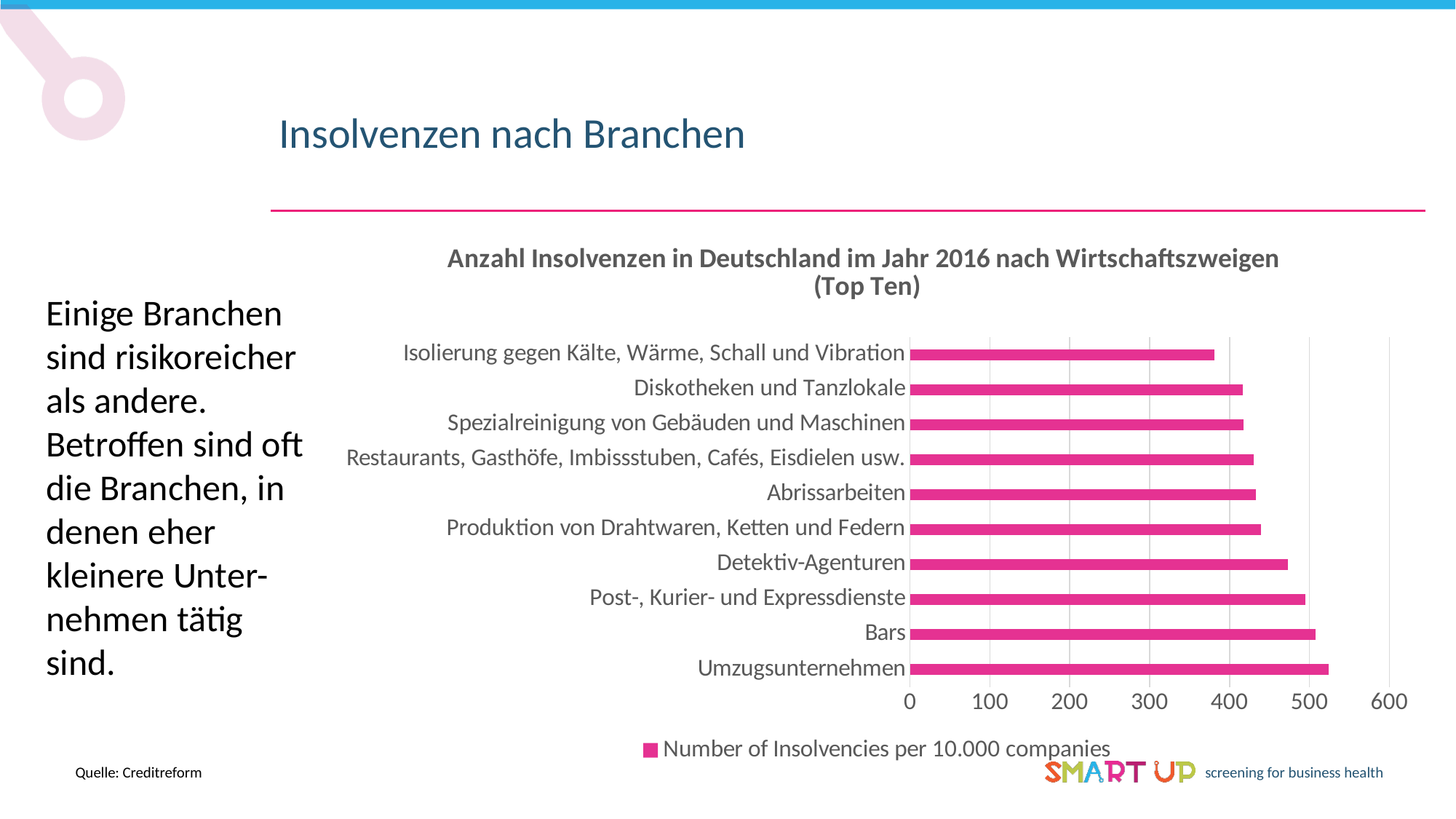

Insolvenzen nach Branchen

### Chart: Anzahl Insolvenzen in Deutschland im Jahr 2016 nach Wirtschaftszweigen
(Top Ten)

| Category | Number of Insolvencies per 10.000 companies |
|---|---|
| Umzugsunternehmen | 524.0 |
| Bars | 508.0 |
| Post-, Kurier- und Expressdienste | 495.0 |
| Detektiv-Agenturen | 473.0 |
| Produktion von Drahtwaren, Ketten und Federn | 439.0 |
| Abrissarbeiten | 433.0 |
| Restaurants, Gasthöfe, Imbissstuben, Cafés, Eisdielen usw. | 430.0 |
| Spezialreinigung von Gebäuden und Maschinen | 418.0 |
| Diskotheken und Tanzlokale | 417.0 |
| Isolierung gegen Kälte, Wärme, Schall und Vibration | 381.0 |
Einige Branchen sind risikoreicher als andere. Betroffen sind oft die Branchen, in denen eher kleinere Unter-nehmen tätig sind.
Quelle: Creditreform